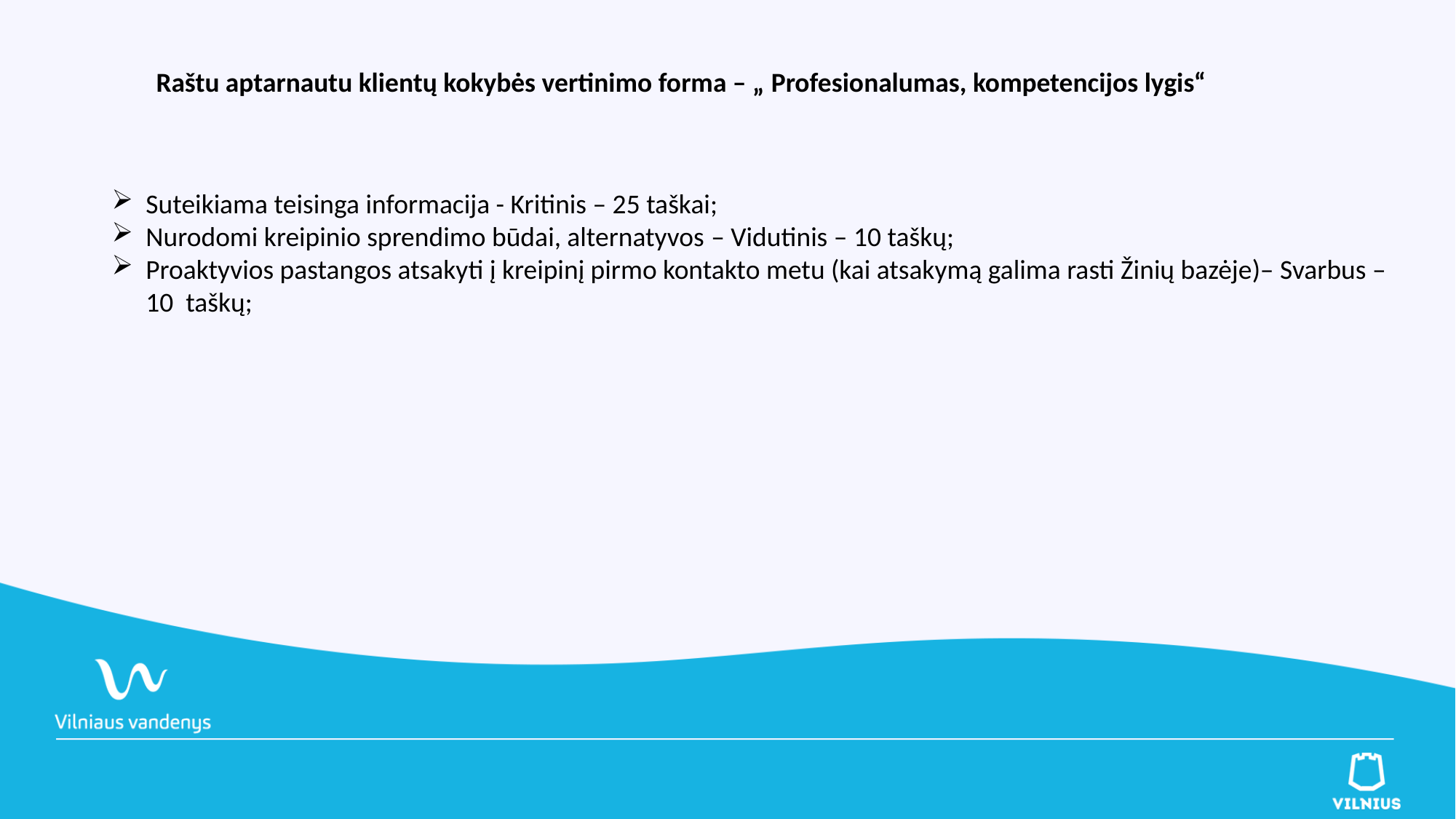

Raštu aptarnautu klientų kokybės vertinimo forma – „ Profesionalumas, kompetencijos lygis“

Suteikiama teisinga informacija - Kritinis – 25 taškai;
Nurodomi kreipinio sprendimo būdai, alternatyvos – Vidutinis – 10 taškų;
Proaktyvios pastangos atsakyti į kreipinį pirmo kontakto metu (kai atsakymą galima rasti Žinių bazėje)– Svarbus – 10  taškų;